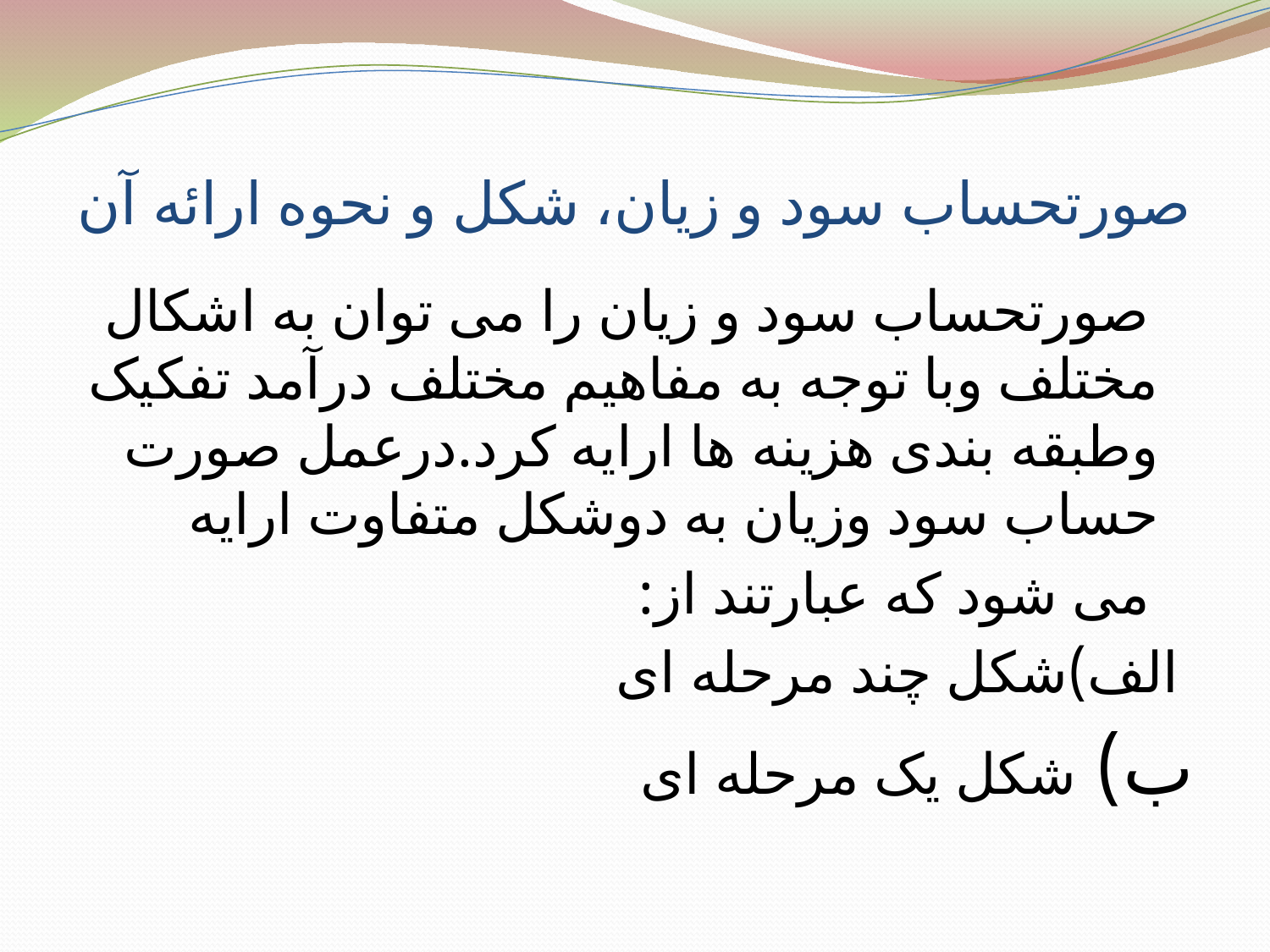

# صورتحساب سود و زیان، شکل و نحوه ارائه آن
   صورتحساب سود و زیان را می توان به اشکال مختلف وبا توجه به مفاهیم مختلف درآمد تفکیک وطبقه بندی هزینه ها ارایه کرد.درعمل صورت حساب سود وزیان به دوشکل متفاوت ارایه
   می شود که عبارتند از:
الف)شکل چند مرحله ای
ب) شکل یک مرحله ای